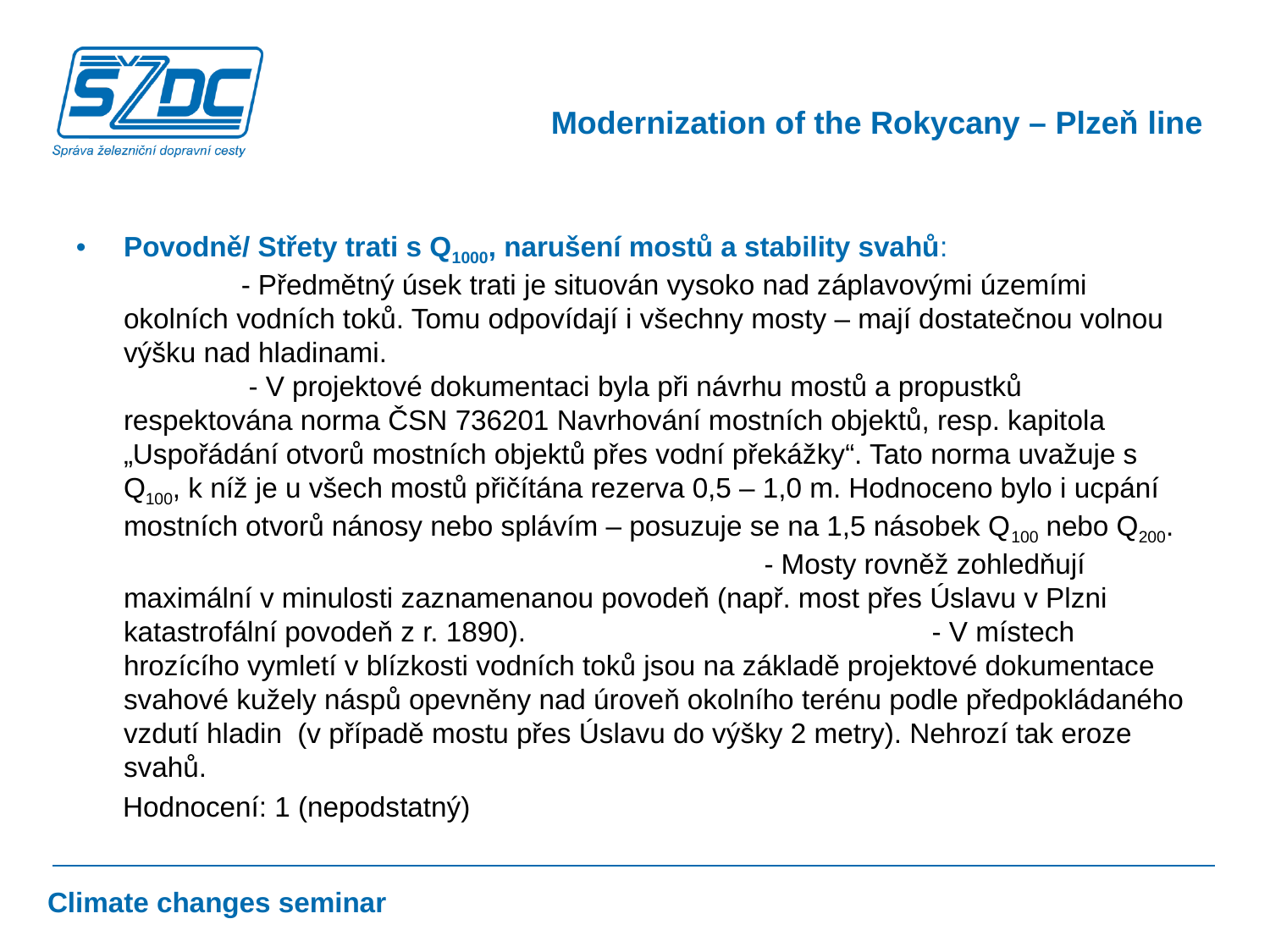

Modernization of the Rokycany – Plzeň line

Povodně/ Střety trati s Q1000, narušení mostů a stability svahů:                                               - Předmětný úsek trati je situován vysoko nad záplavovými územími okolních vodních toků. Tomu odpovídají i všechny mosty – mají dostatečnou volnou výšku nad hladinami.                                                                                                                       - V projektové dokumentaci byla při návrhu mostů a propustků respektována norma ČSN 736201 Navrhování mostních objektů, resp. kapitola „Uspořádání otvorů mostních objektů přes vodní překážky“. Tato norma uvažuje s Q100, k níž je u všech mostů přičítána rezerva 0,5 – 1,0 m. Hodnoceno bylo i ucpání mostních otvorů nánosy nebo splávím – posuzuje se na 1,5 násobek Q100 nebo Q200.                                                                                     - Mosty rovněž zohledňují maximální v minulosti zaznamenanou povodeň (např. most přes Úslavu v Plzni katastrofální povodeň z r. 1890).                                                    - V místech hrozícího vymletí v blízkosti vodních toků jsou na základě projektové dokumentace svahové kužely náspů opevněny nad úroveň okolního terénu podle předpokládaného vzdutí hladin  (v případě mostu přes Úslavu do výšky 2 metry). Nehrozí tak eroze svahů.
      Hodnocení: 1 (nepodstatný)
Climate changes seminar